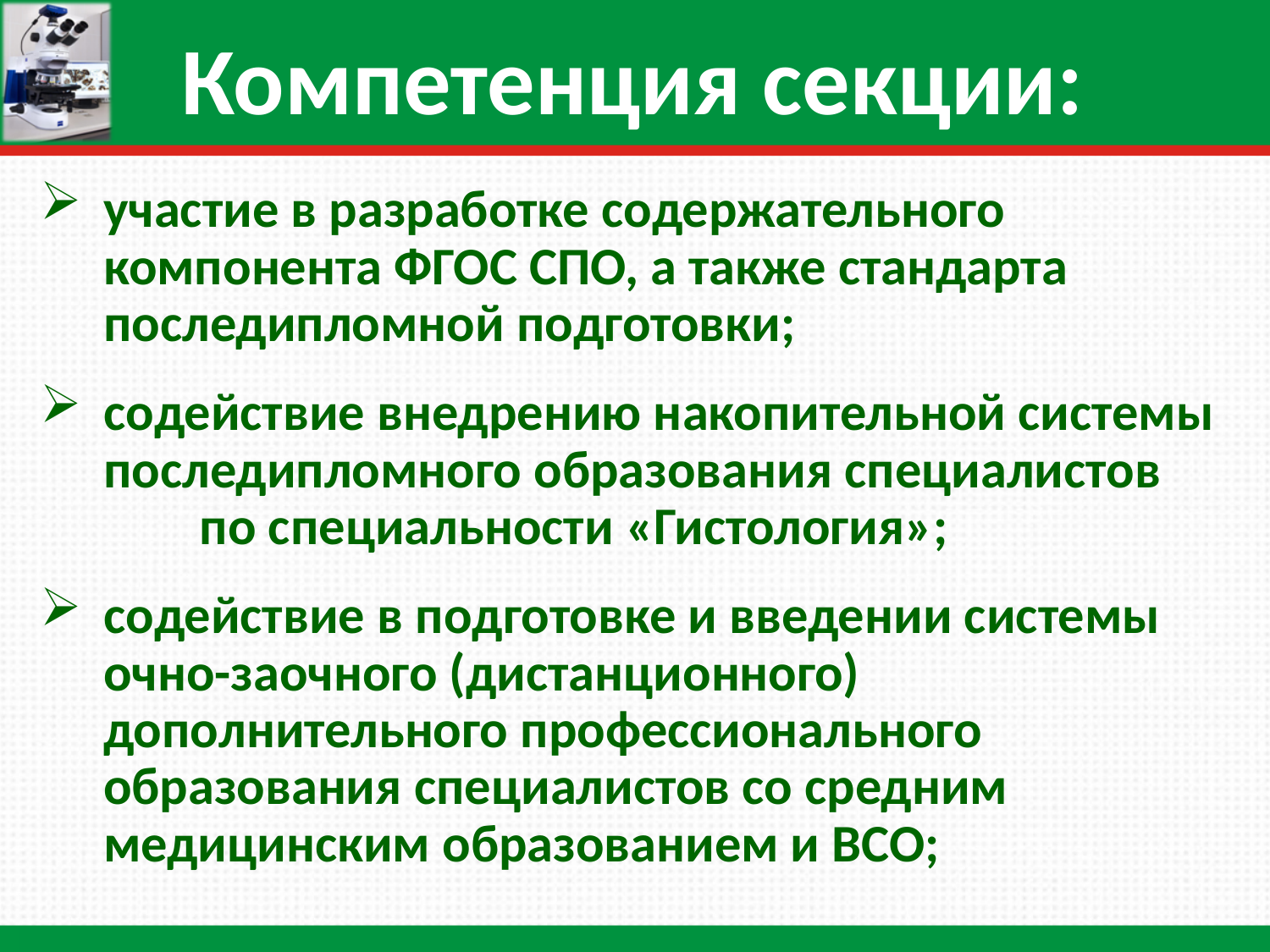

Компетенция секции:
участие в разработке содержательного компонента ФГОС СПО, а также стандарта последипломной подготовки;
содействие внедрению накопительной системы последипломного образования специалистов              по специальности «Гистология»;
содействие в подготовке и введении системы очно-заочного (дистанционного) дополнительного профессионального образования специалистов со средним медицинским образованием и ВСО;